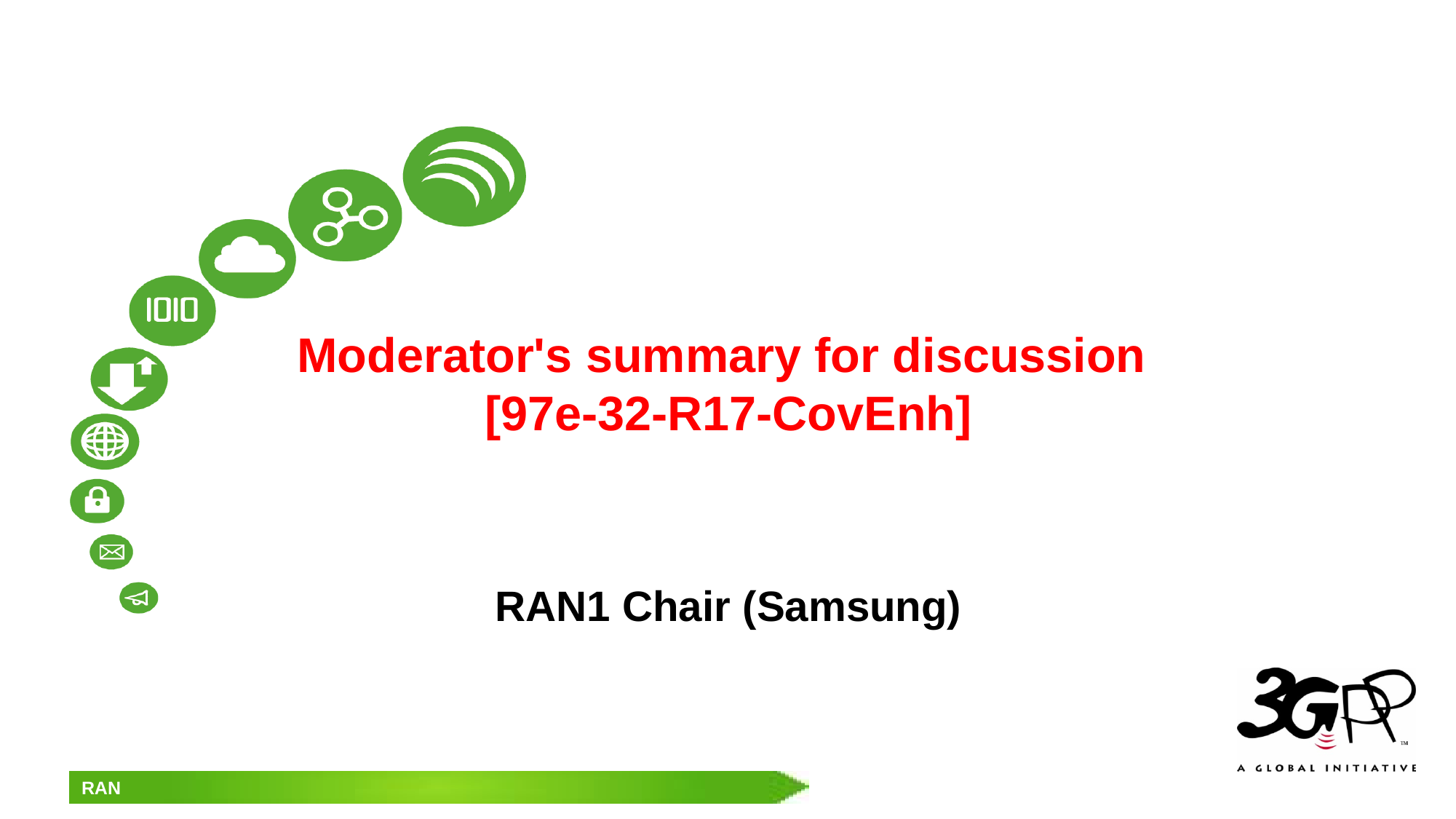

# Moderator's summary for discussion [97e-32-R17-CovEnh]
RAN1 Chair (Samsung)